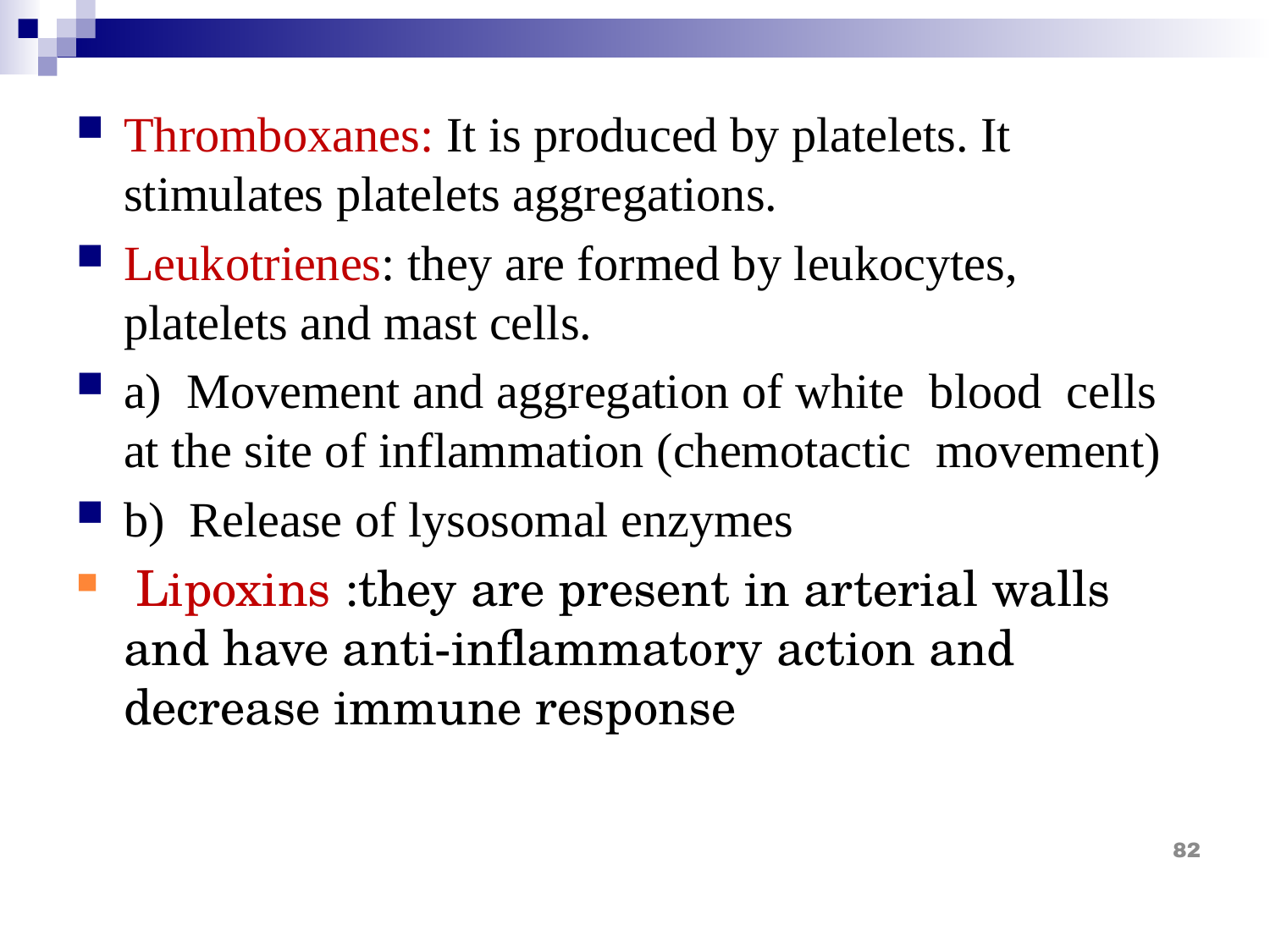

Thromboxanes: It is produced by platelets. It  stimulates platelets aggregations.
Leukotrienes: they are formed by leukocytes, platelets and mast cells.
a)  Movement and aggregation of white  blood  cells at the site of inflammation (chemotactic  movement)
b)  Release of lysosomal enzymes
 Lipoxins :they are present in arterial walls and have anti-inflammatory action and decrease immune response

82